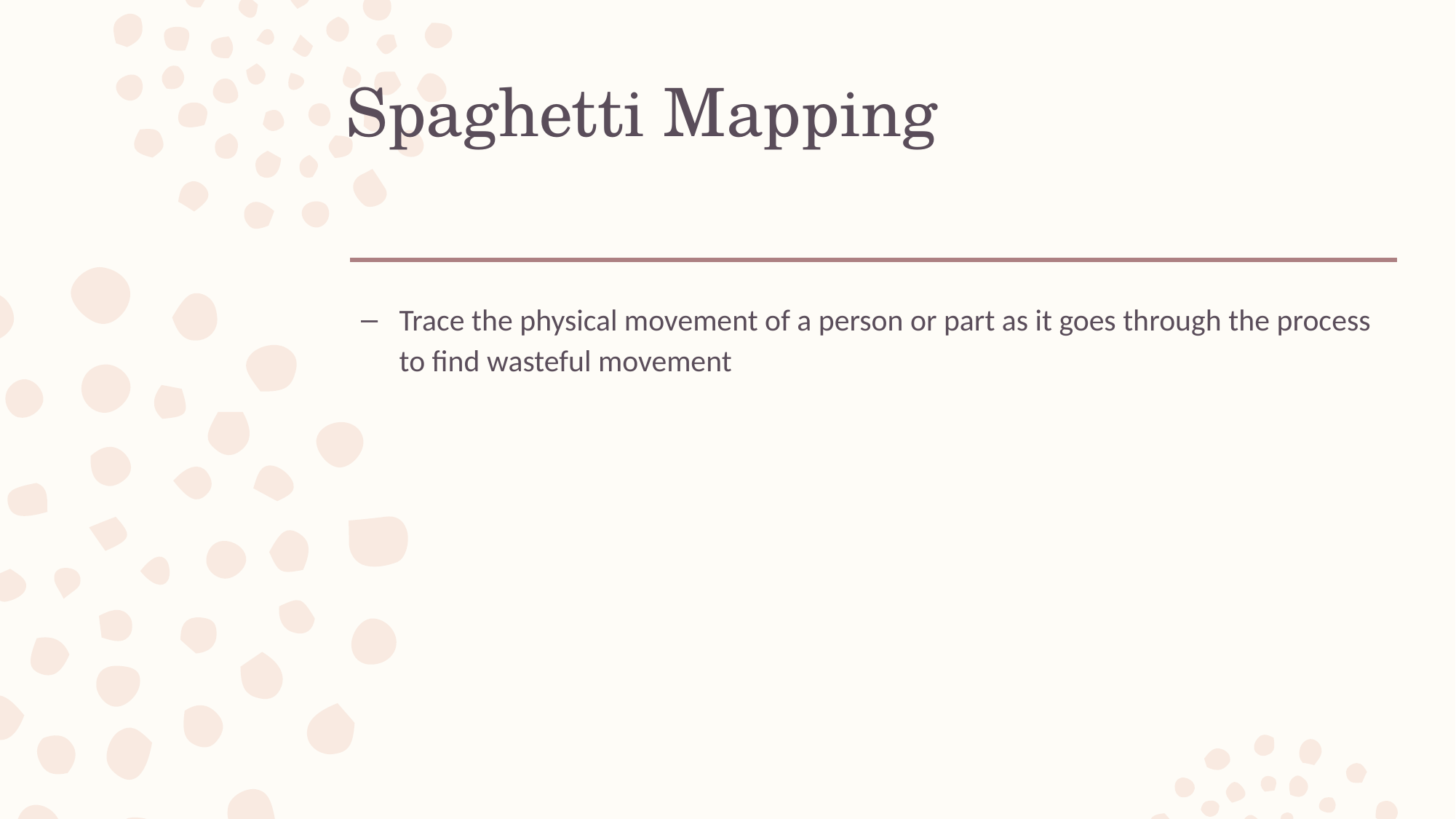

# Spaghetti Mapping
Trace the physical movement of a person or part as it goes through the process to find wasteful movement